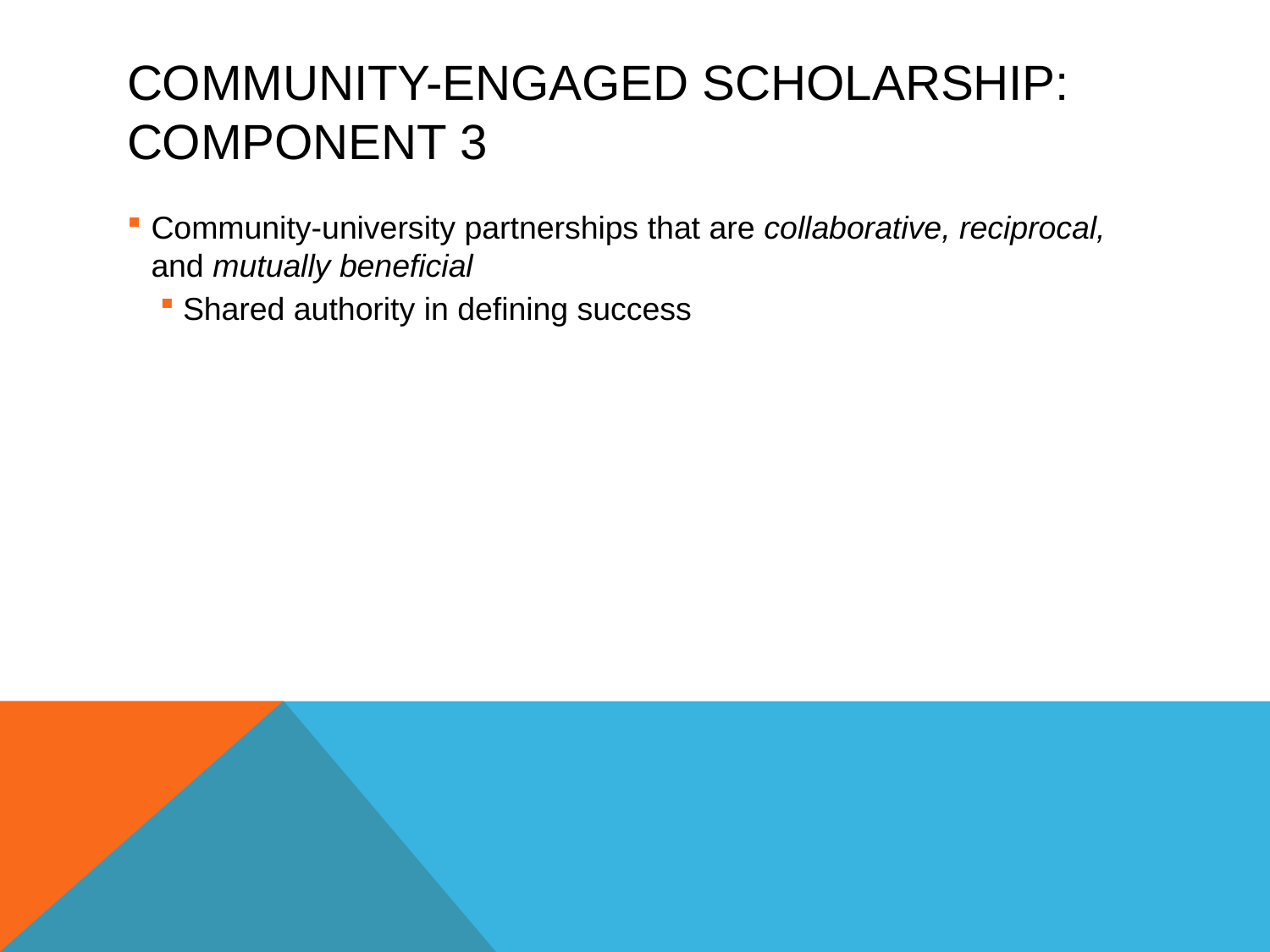

# Community-engaged scholarship: Component 3
Community-university partnerships that are collaborative, reciprocal, and mutually beneficial
Shared authority in defining success